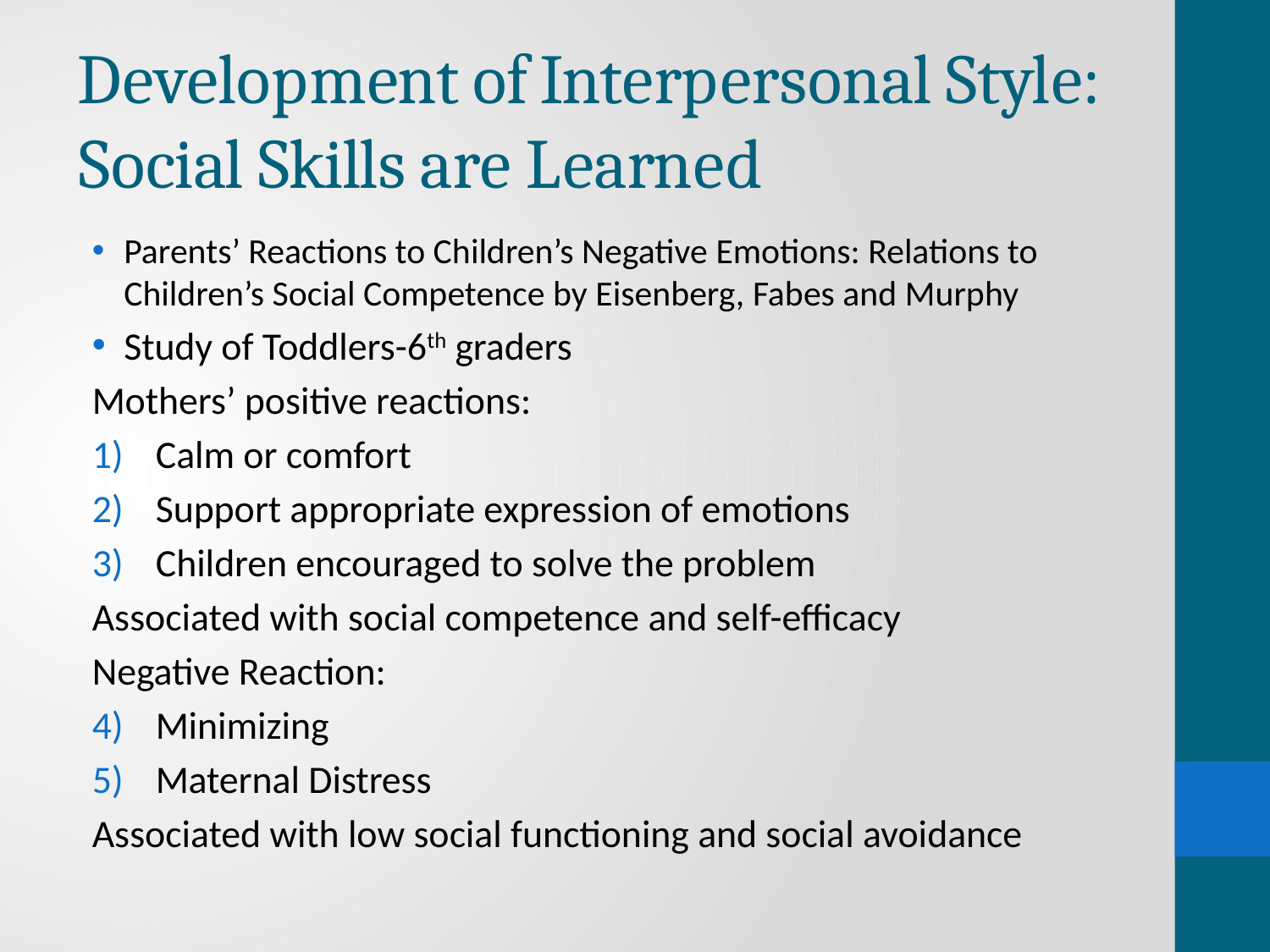

# Development of Interpersonal Style: Social Skills are Learned
Parents’ Reactions to Children’s Negative Emotions: Relations to Children’s Social Competence by Eisenberg, Fabes and Murphy
Study of Toddlers-6th graders
Mothers’ positive reactions:
Calm or comfort
Support appropriate expression of emotions
Children encouraged to solve the problem
Associated with social competence and self-efficacy
Negative Reaction:
Minimizing
Maternal Distress
Associated with low social functioning and social avoidance